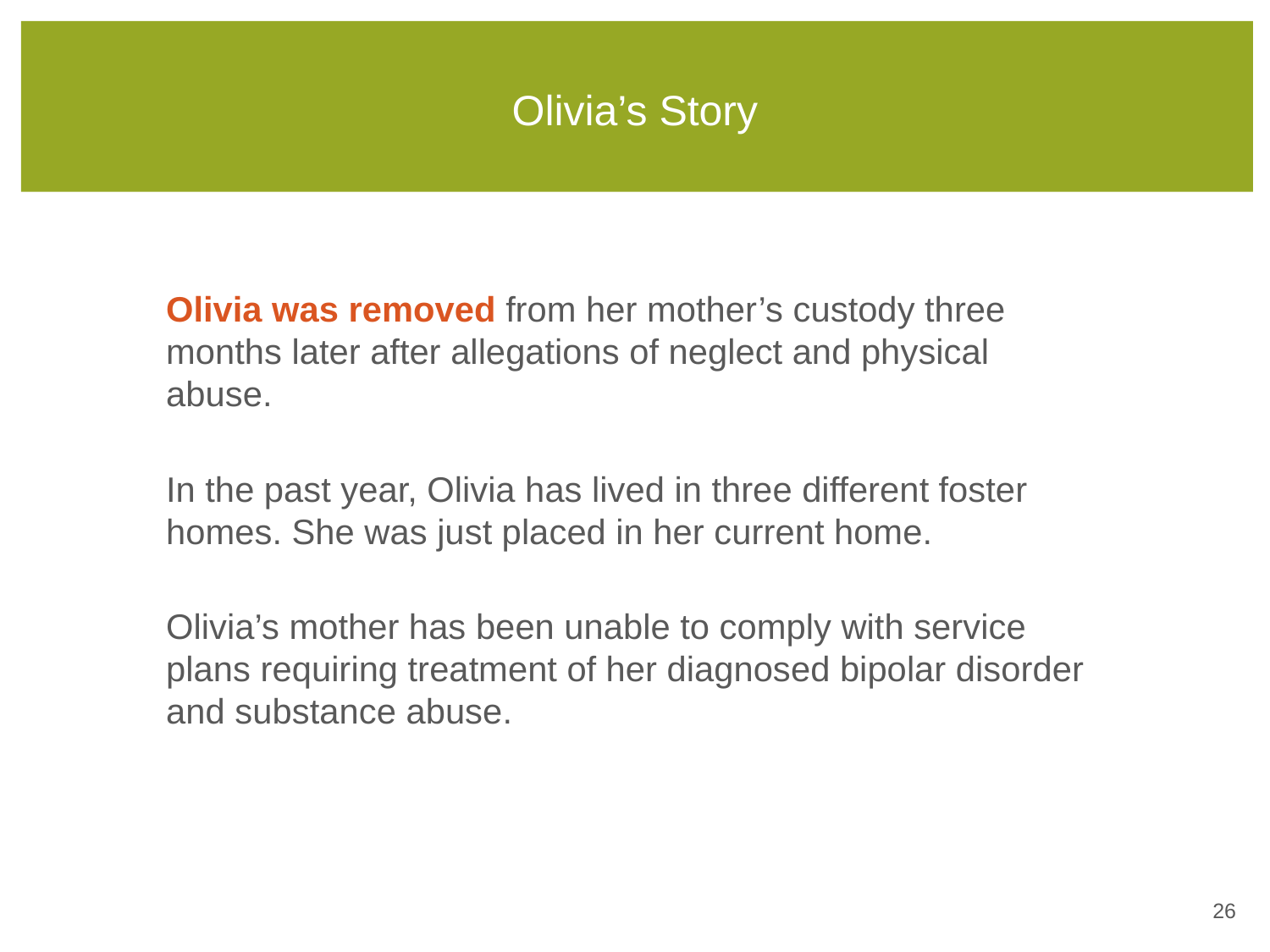

# Olivia’s Story
Olivia was removed from her mother’s custody three months later after allegations of neglect and physical abuse.
In the past year, Olivia has lived in three different foster homes. She was just placed in her current home.
Olivia’s mother has been unable to comply with service plans requiring treatment of her diagnosed bipolar disorder and substance abuse.
26